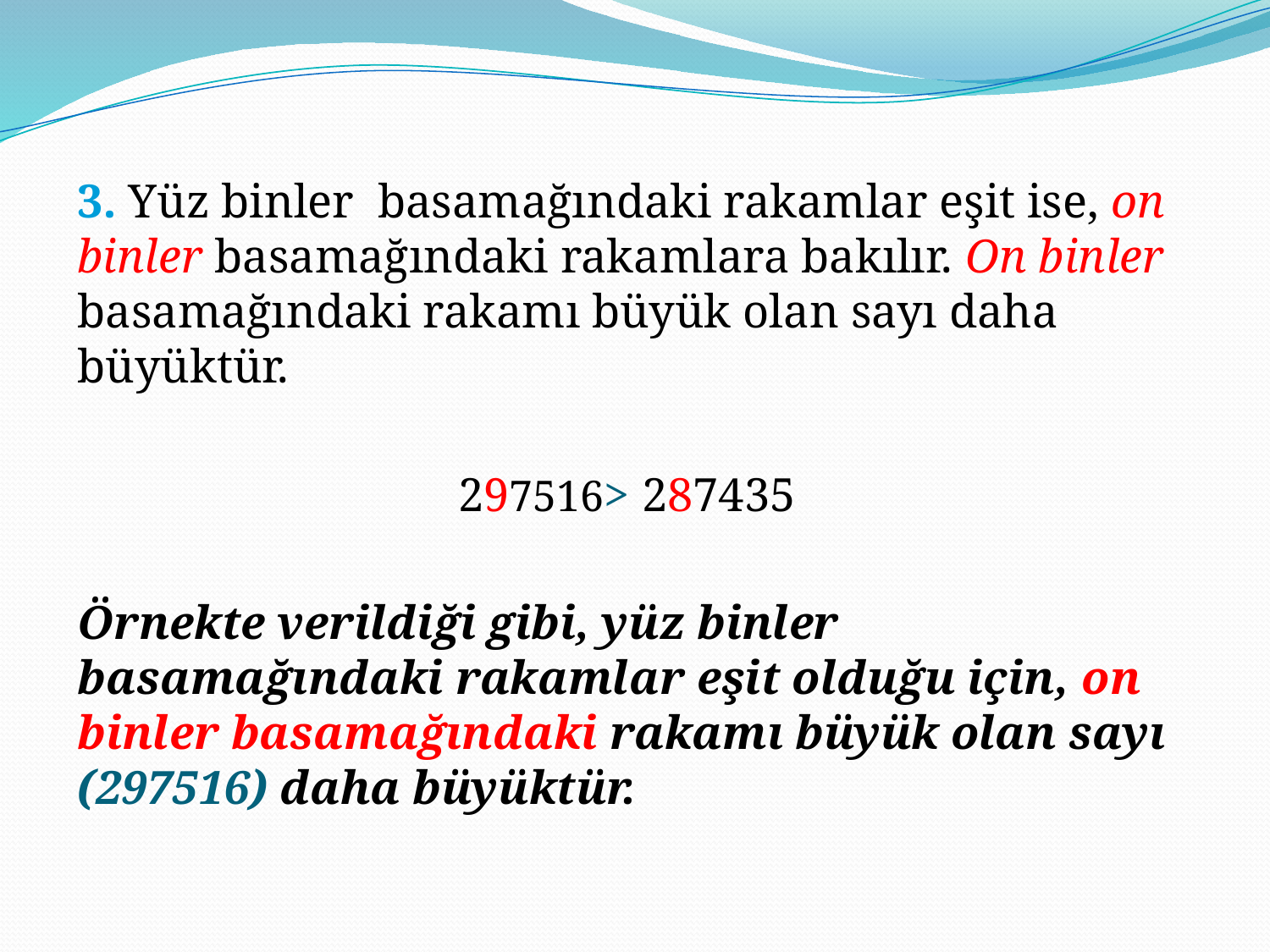

3. Yüz binler  basamağındaki rakamlar eşit ise, on binler basamağındaki rakamlara bakılır. On binler basamağındaki rakamı büyük olan sayı daha büyüktür.

			297516> 287435

Örnekte verildiği gibi, yüz binler basamağındaki rakamlar eşit olduğu için, on binler basamağındaki rakamı büyük olan sayı (297516) daha büyüktür.